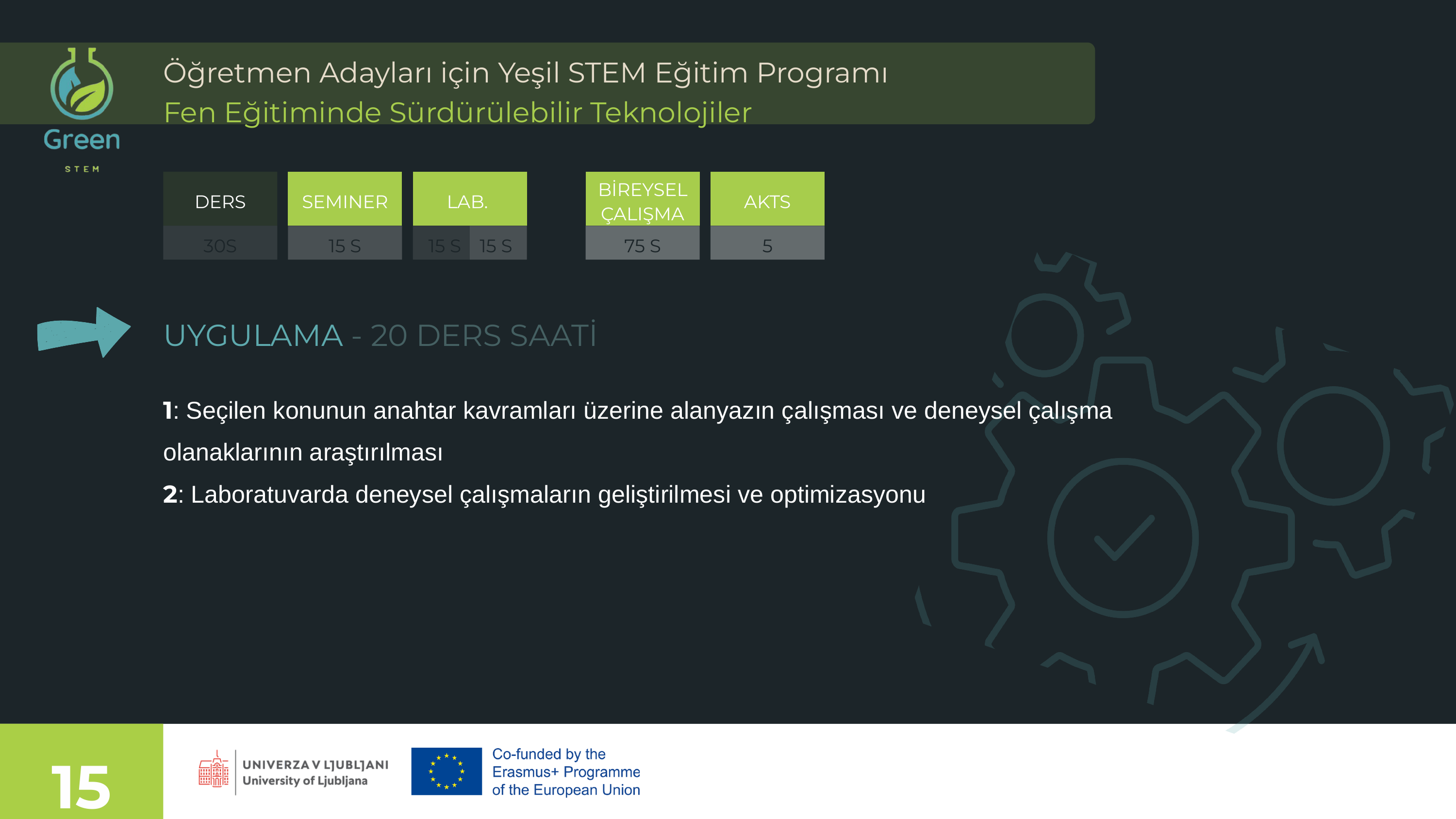

Öğretmen Adayları için Yeşil STEM Eğitim Programı
Fen Eğitiminde Sürdürülebilir Teknolojiler

DERS

SEMINER

LAB.

BİREYSEL ÇALIŞMA

AKTS

30S

15 S

15 S

15 S

75 S

5
UYGULAMA - 20 DERS SAATİ

1: Seçilen konunun anahtar kavramları üzerine alanyazın çalışması ve deneysel çalışma olanaklarının araştırılması
2: Laboratuvarda deneysel çalışmaların geliştirilmesi ve optimizasyonu

15

Presented by Rachelle Beaudry